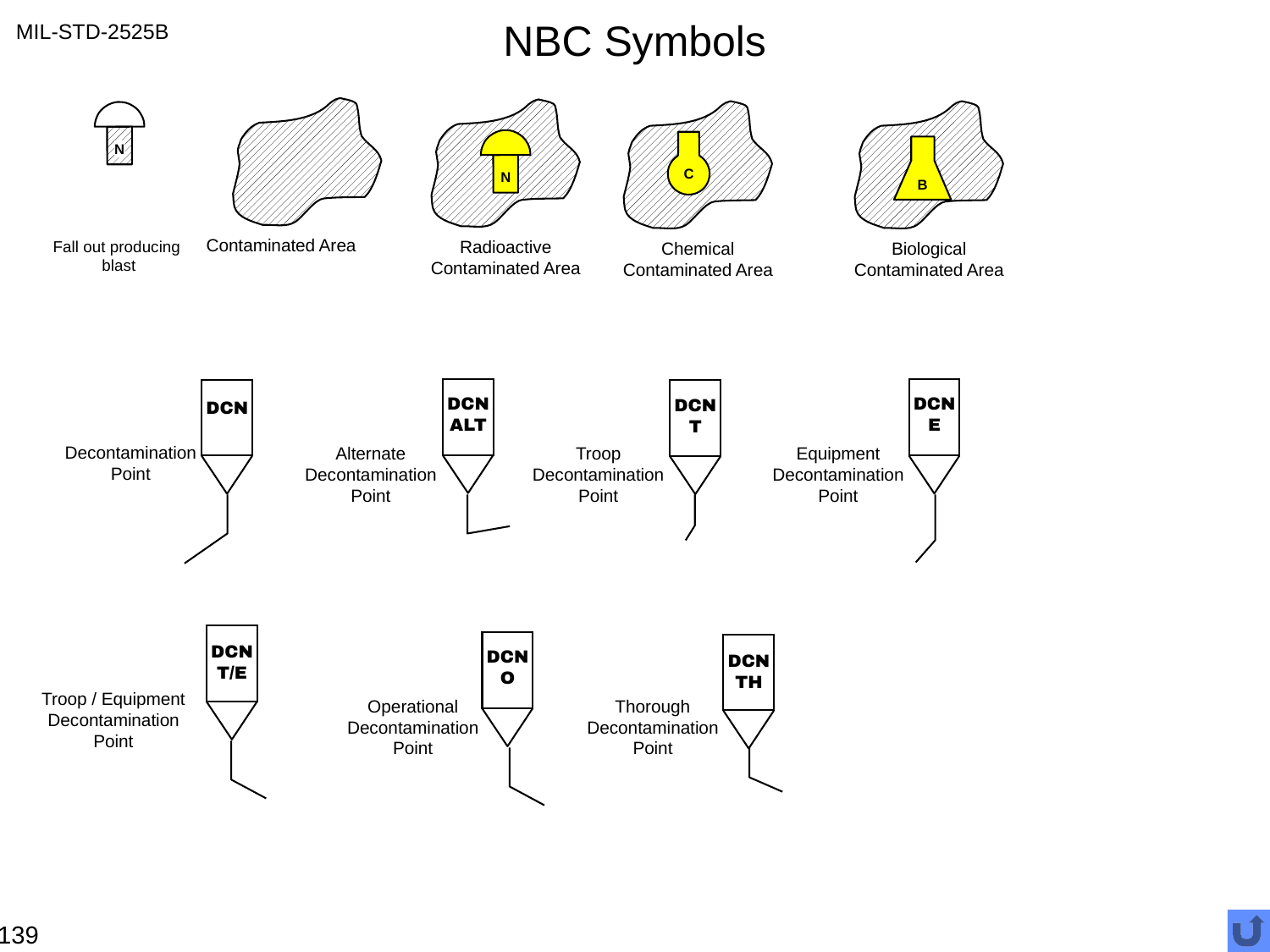

# NBC Symbols
MIL-STD-2525B

N

C

B

N
Contaminated Area
Radioactive
Contaminated Area
Chemical
Contaminated Area
Biological
Contaminated Area
Fall out producing
blast

DCN
ALT

DCN
E

DCN

DCN
T

Decontamination
Point
Alternate
Decontamination
Point
Troop
Decontamination
Point
Equipment
Decontamination
Point

DCN
T/E

DCN
O

DCN
TH

Troop / Equipment
Decontamination
Point
Operational
Decontamination
Point
Thorough
Decontamination
Point
139